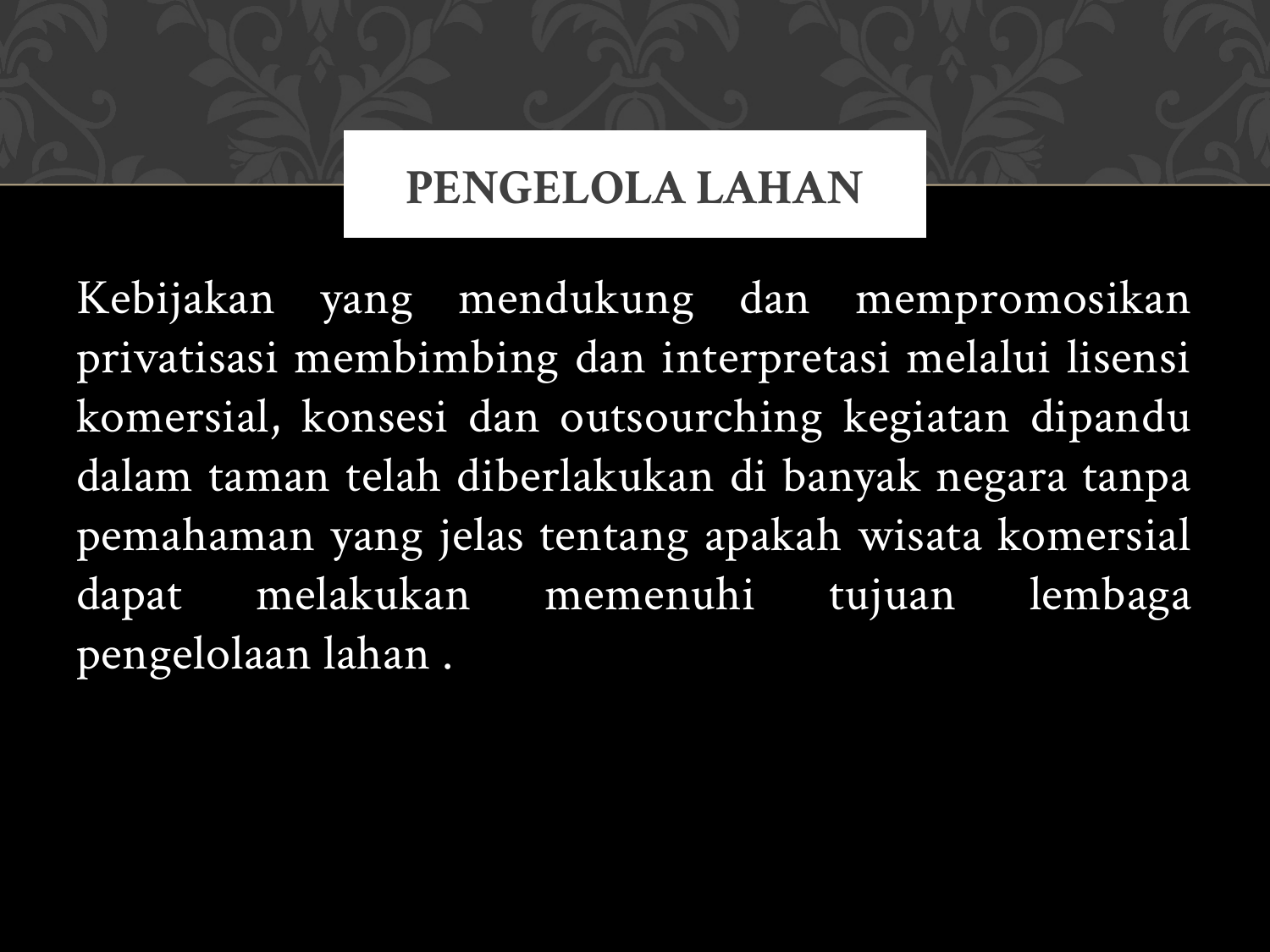

# Pengelola lahan
Kebijakan yang mendukung dan mempromosikan privatisasi membimbing dan interpretasi melalui lisensi komersial, konsesi dan outsourching kegiatan dipandu dalam taman telah diberlakukan di banyak negara tanpa pemahaman yang jelas tentang apakah wisata komersial dapat melakukan memenuhi tujuan lembaga pengelolaan lahan .